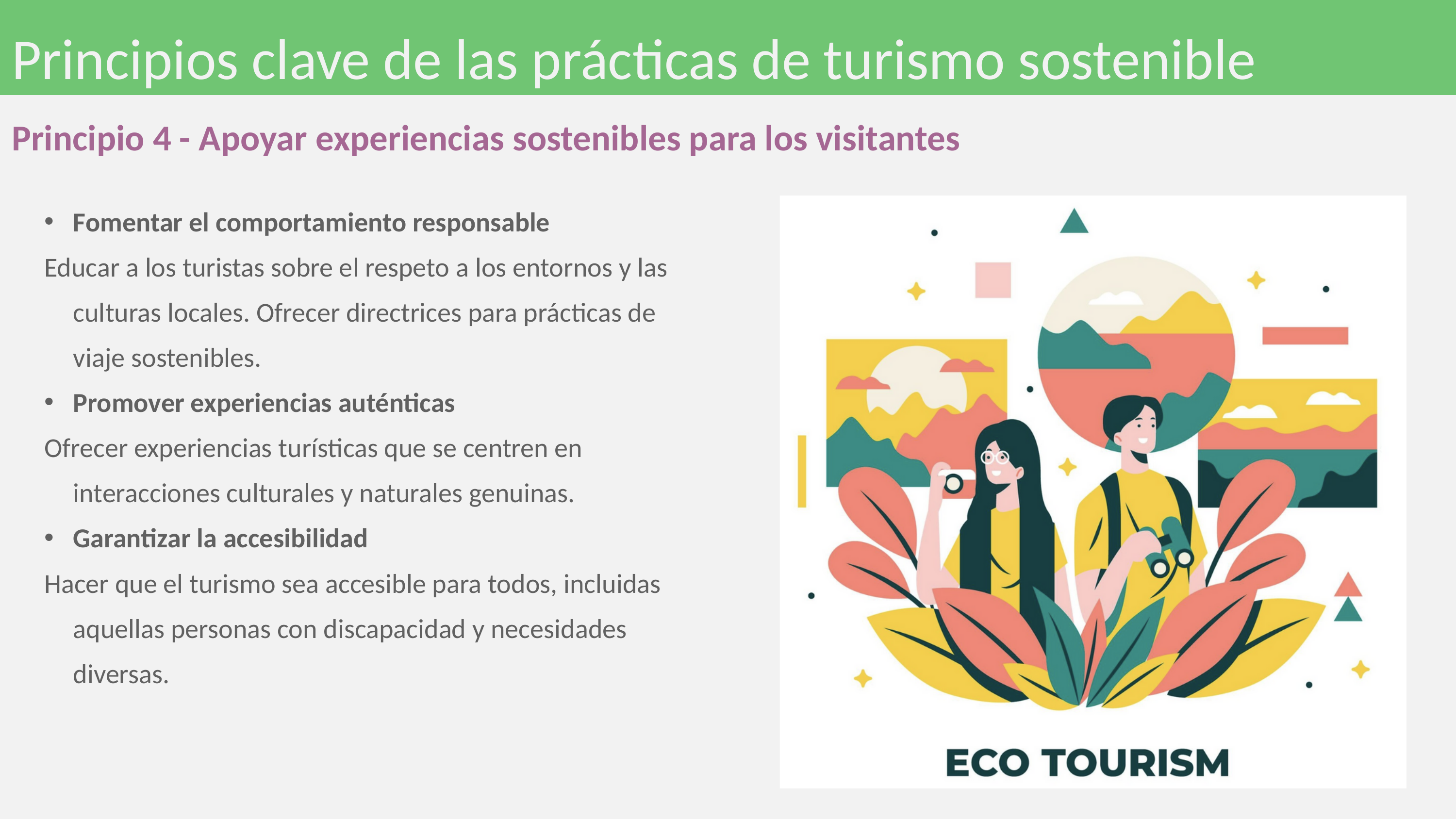

Principios clave de las prácticas de turismo sostenible

Principio 4 - Apoyar experiencias sostenibles para los visitantes

Fomentar el comportamiento responsable
Educar a los turistas sobre el respeto a los entornos y las culturas locales. Ofrecer directrices para prácticas de viaje sostenibles.
Promover experiencias auténticas
Ofrecer experiencias turísticas que se centren en interacciones culturales y naturales genuinas.
Garantizar la accesibilidad
Hacer que el turismo sea accesible para todos, incluidas aquellas personas con discapacidad y necesidades diversas.